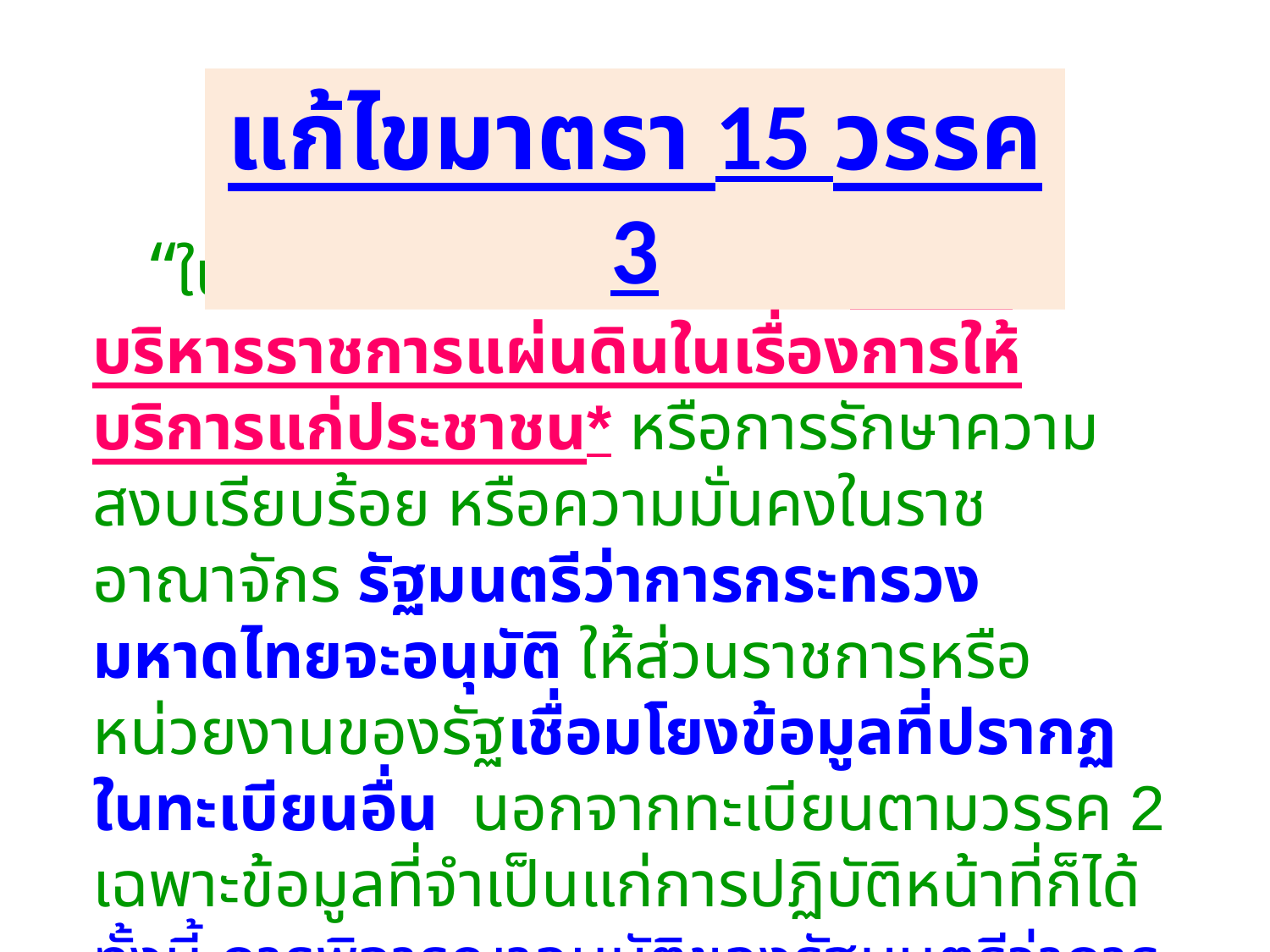

แก้ไขมาตรา 15 วรรค 3
   “ในกรณีจำเป็น เพื่อประโยชน์ในการบริหารราชการแผ่นดินในเรื่องการให้บริการแก่ประชาชน* หรือการรักษาความสงบเรียบร้อย หรือความมั่นคงในราชอาณาจักร รัฐมนตรีว่าการกระทรวงมหาดไทยจะอนุมัติ ให้ส่วนราชการหรือหน่วยงานของรัฐเชื่อมโยงข้อมูลที่ปรากฏในทะเบียนอื่น  นอกจากทะเบียนตามวรรค 2 เฉพาะข้อมูลที่จำเป็นแก่การปฏิบัติหน้าที่ก็ได้ ทั้งนี้ การพิจารณาอนุมัติของรัฐมนตรีว่าการกระทรวงมหาดไทย ให้เป็นไปตามหลักเกณฑ์ที่รัฐมนตรีว่าการกระทรวงมหาดไทยประกาศกำหนด”